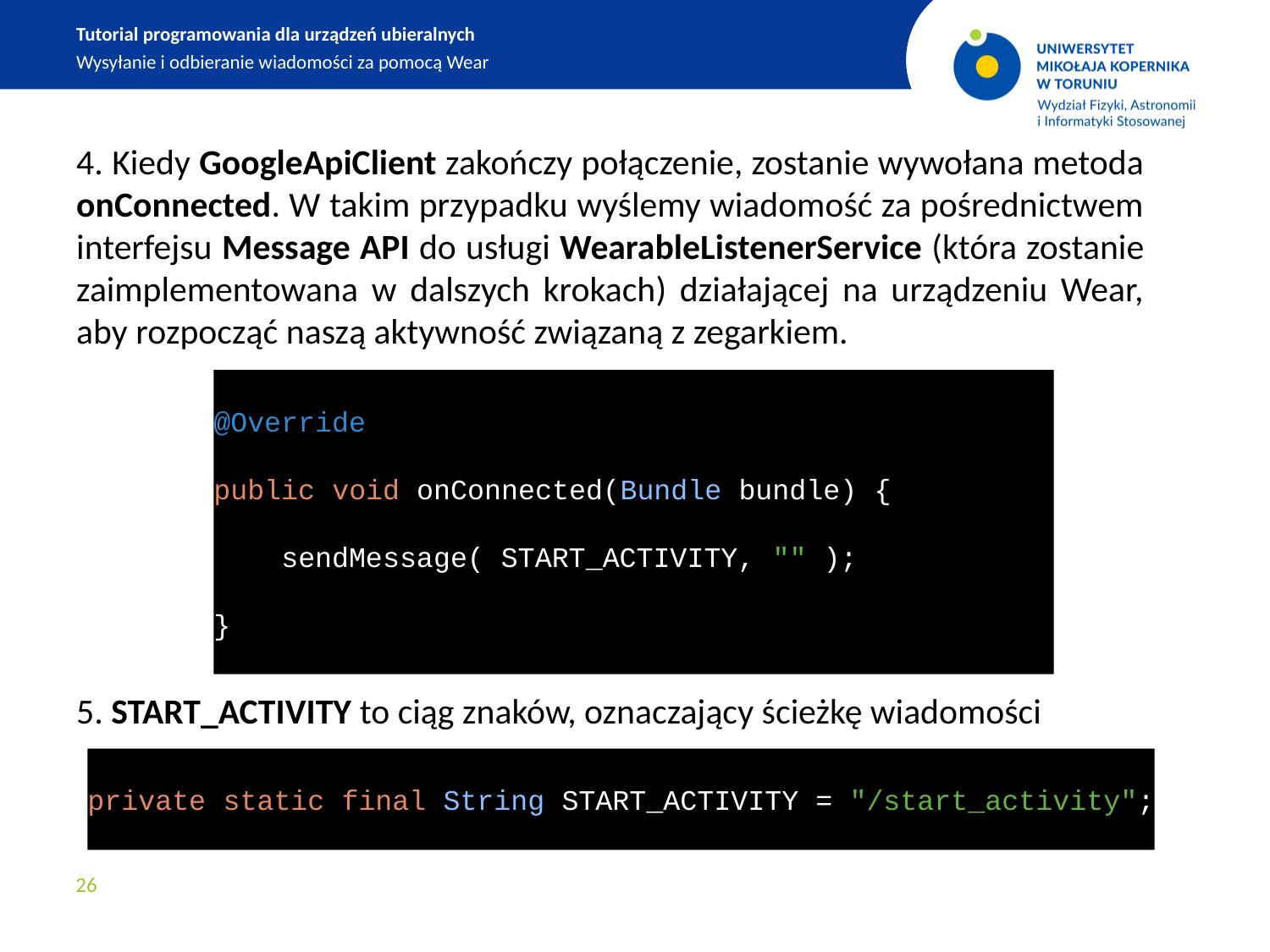

Tutorial programowania dla urządzeń ubieralnych

Wysyłanie i odbieranie wiadomości za pomocą Wear
4. Kiedy GoogleApiClient zakończy połączenie, zostanie wywołana metoda onConnected. W takim przypadku wyślemy wiadomość za pośrednictwem interfejsu Message API do usługi WearableListenerService (która zostanie zaimplementowana w dalszych krokach) działającej na urządzeniu Wear, aby rozpocząć naszą aktywność związaną z zegarkiem.

@Override
public void onConnected(Bundle bundle) {
    sendMessage( START_ACTIVITY, "" );
}

5. START_ACTIVITY to ciąg znaków, oznaczający ścieżkę wiadomości

private static final String START_ACTIVITY = "/start_activity";